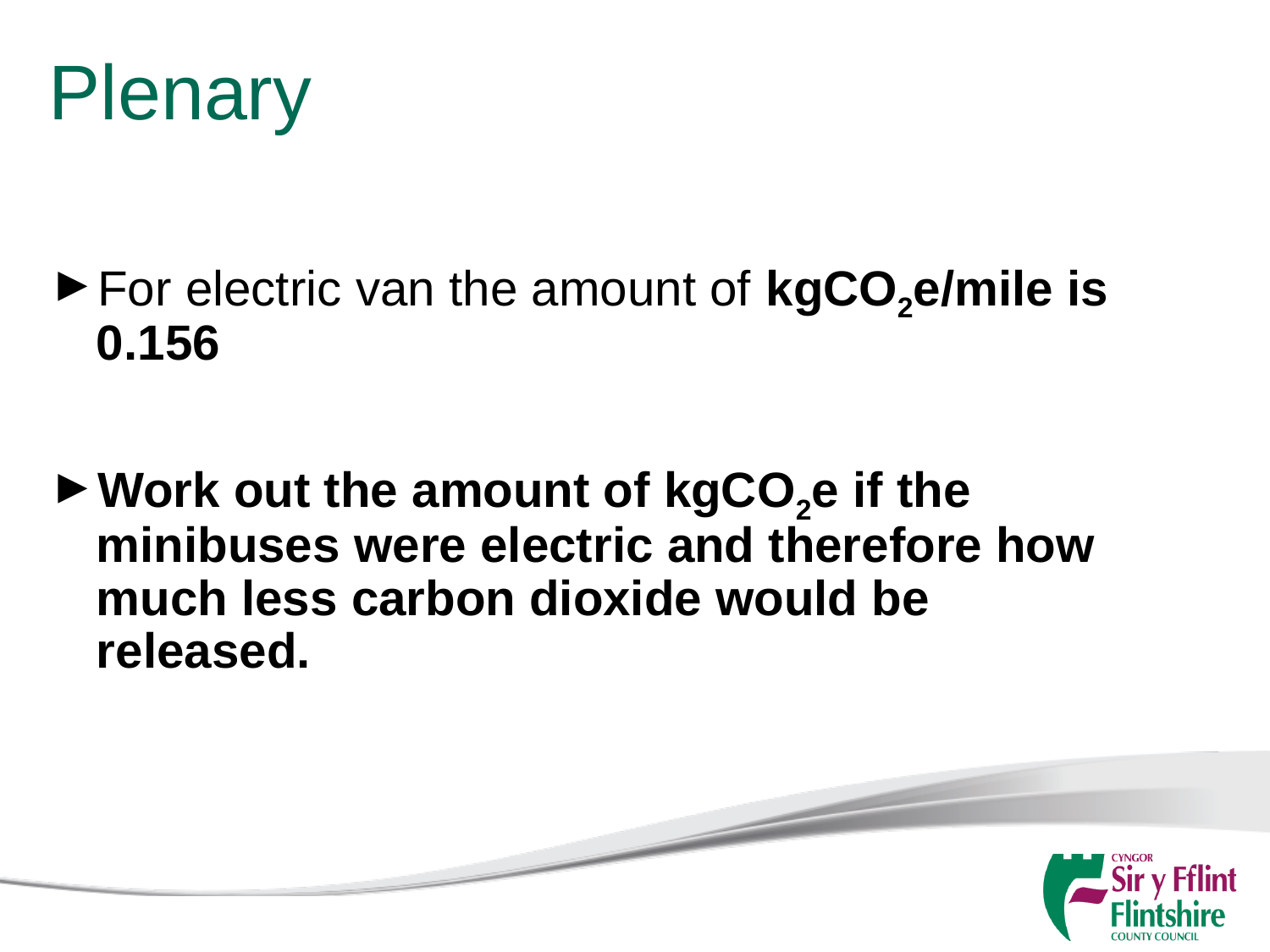

# Plenary

For electric van the amount of kgCO2e/mile is 0.156

Work out the amount of kgCO2e if the minibuses were electric and therefore how much less carbon dioxide would be released.